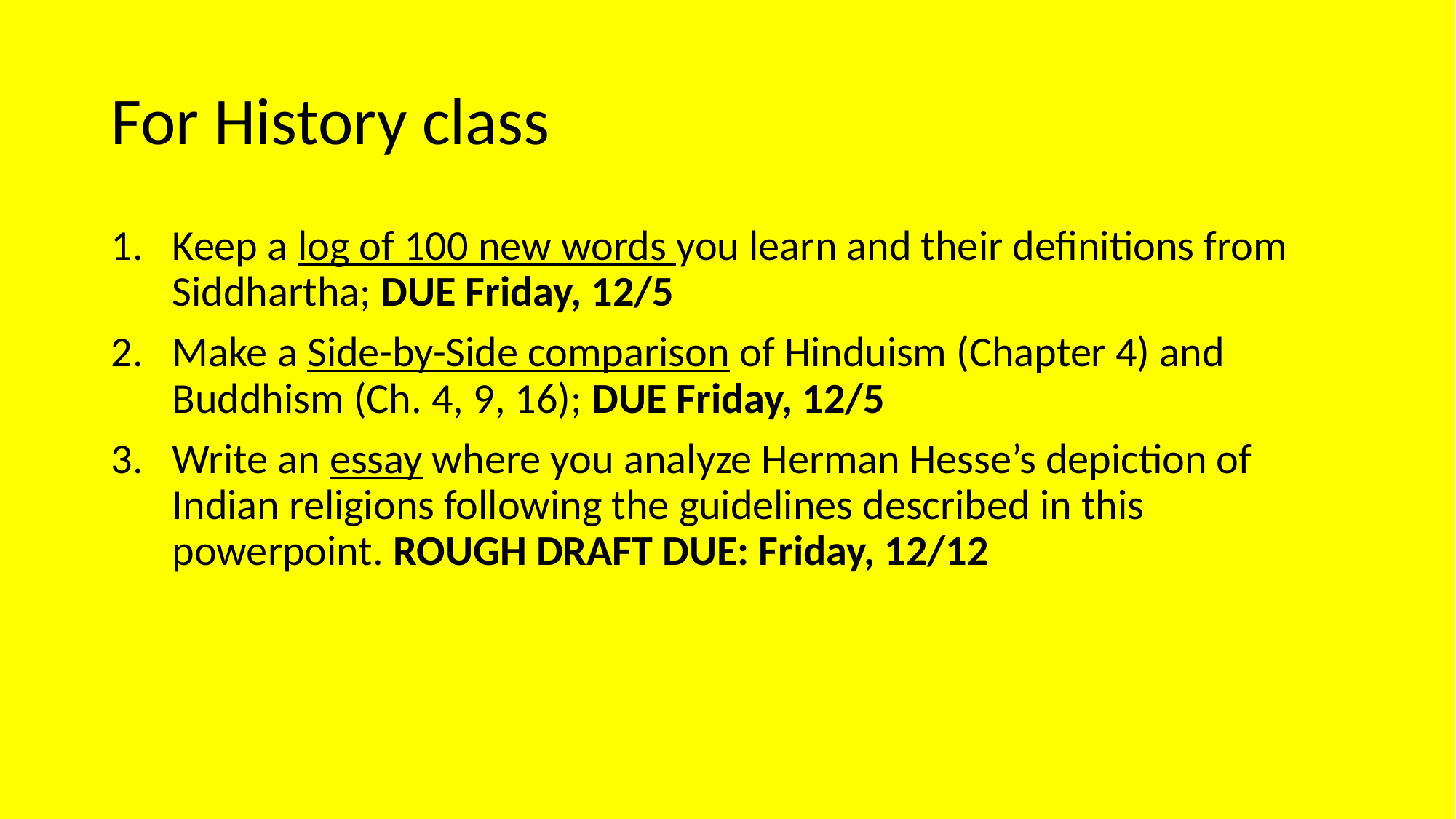

# For History class
Keep a log of 100 new words you learn and their definitions from Siddhartha; DUE Friday, 12/5
Make a Side-by-Side comparison of Hinduism (Chapter 4) and Buddhism (Ch. 4, 9, 16); DUE Friday, 12/5
Write an essay where you analyze Herman Hesse’s depiction of Indian religions following the guidelines described in this powerpoint. ROUGH DRAFT DUE: Friday, 12/12